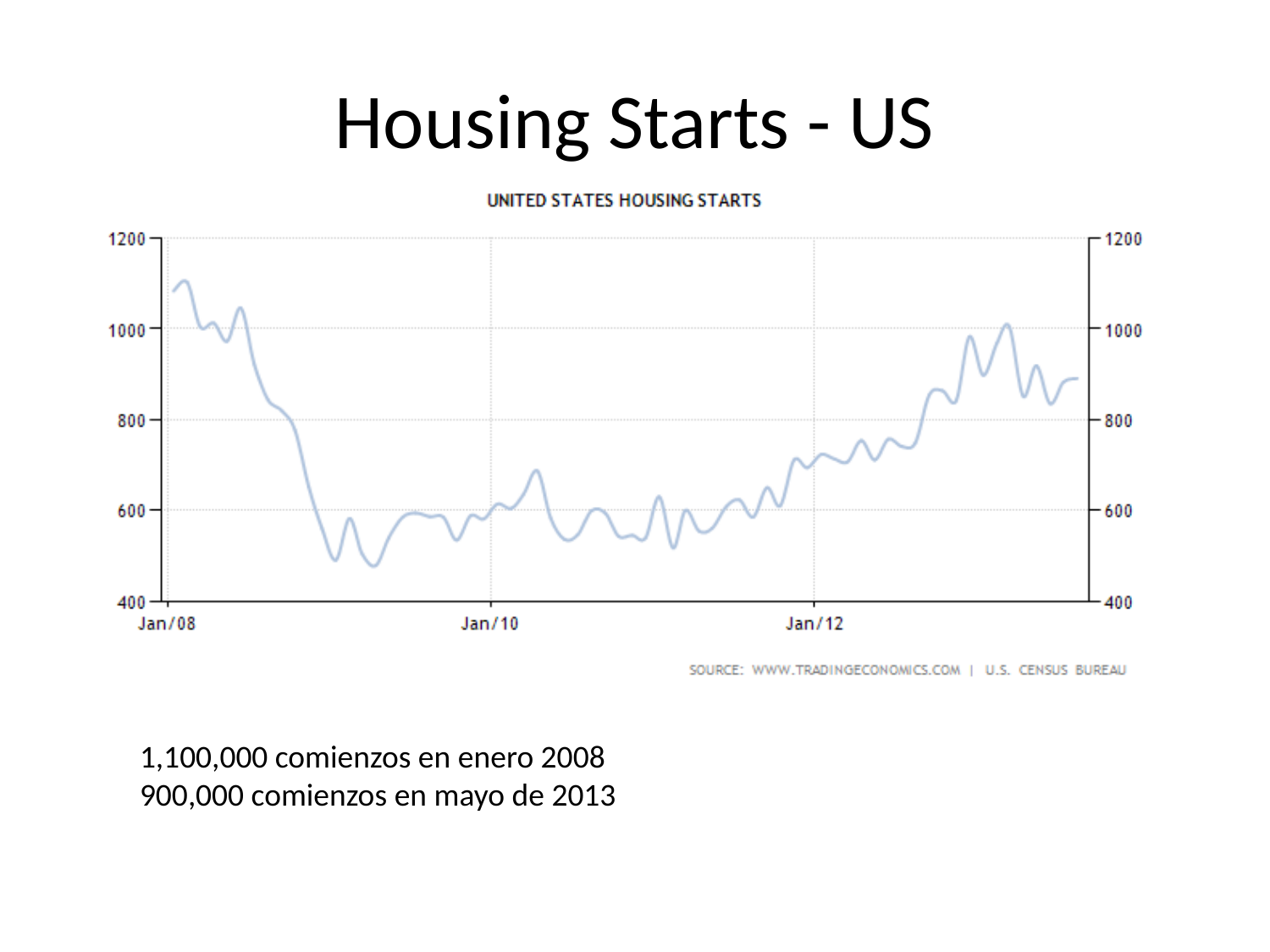

# Housing Starts - US

1,100,000 comienzos en enero 2008
900,000 comienzos en mayo de 2013